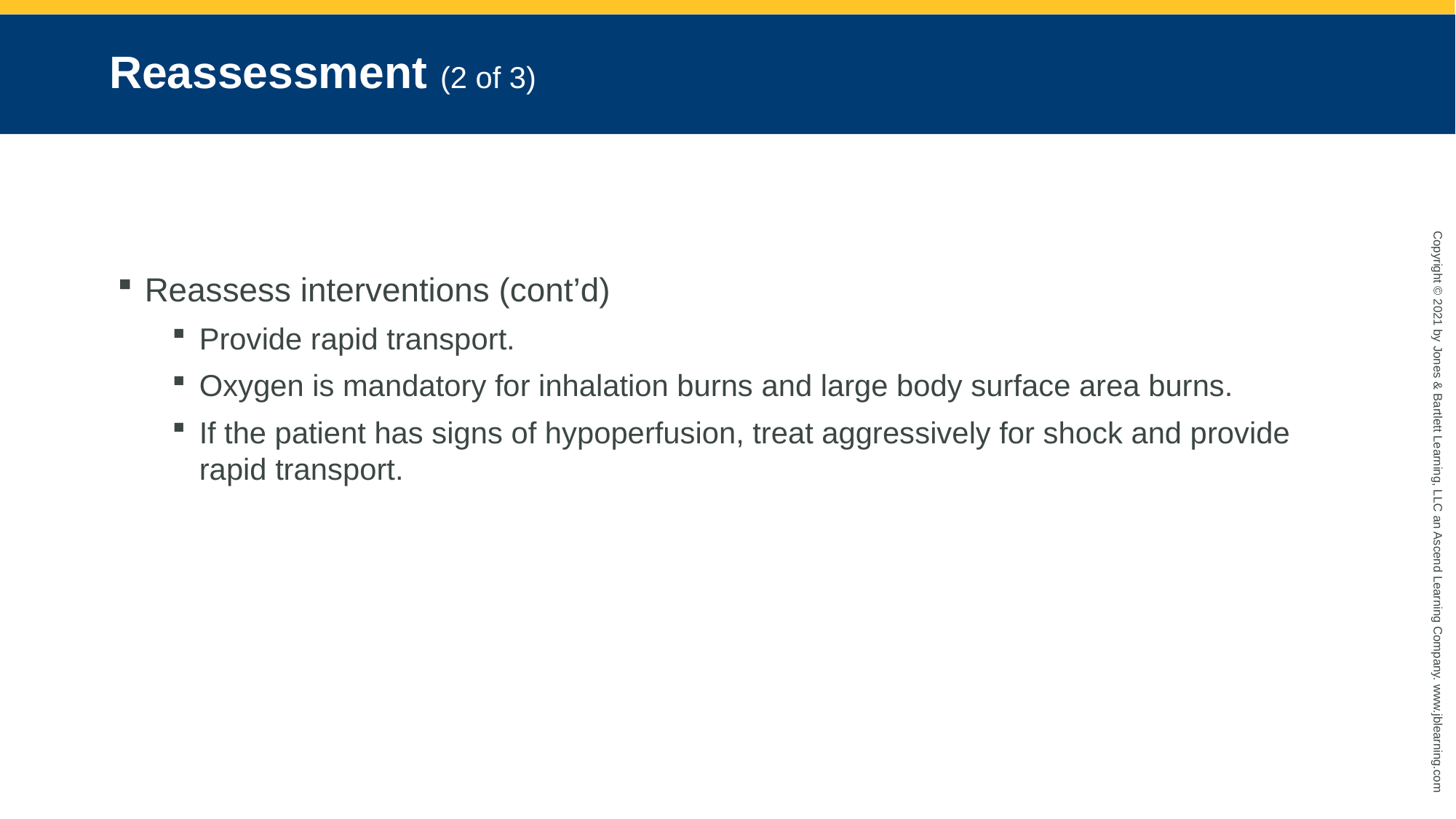

# Reassessment (2 of 3)
Reassess interventions (cont’d)
Provide rapid transport.
Oxygen is mandatory for inhalation burns and large body surface area burns.
If the patient has signs of hypoperfusion, treat aggressively for shock and provide rapid transport.